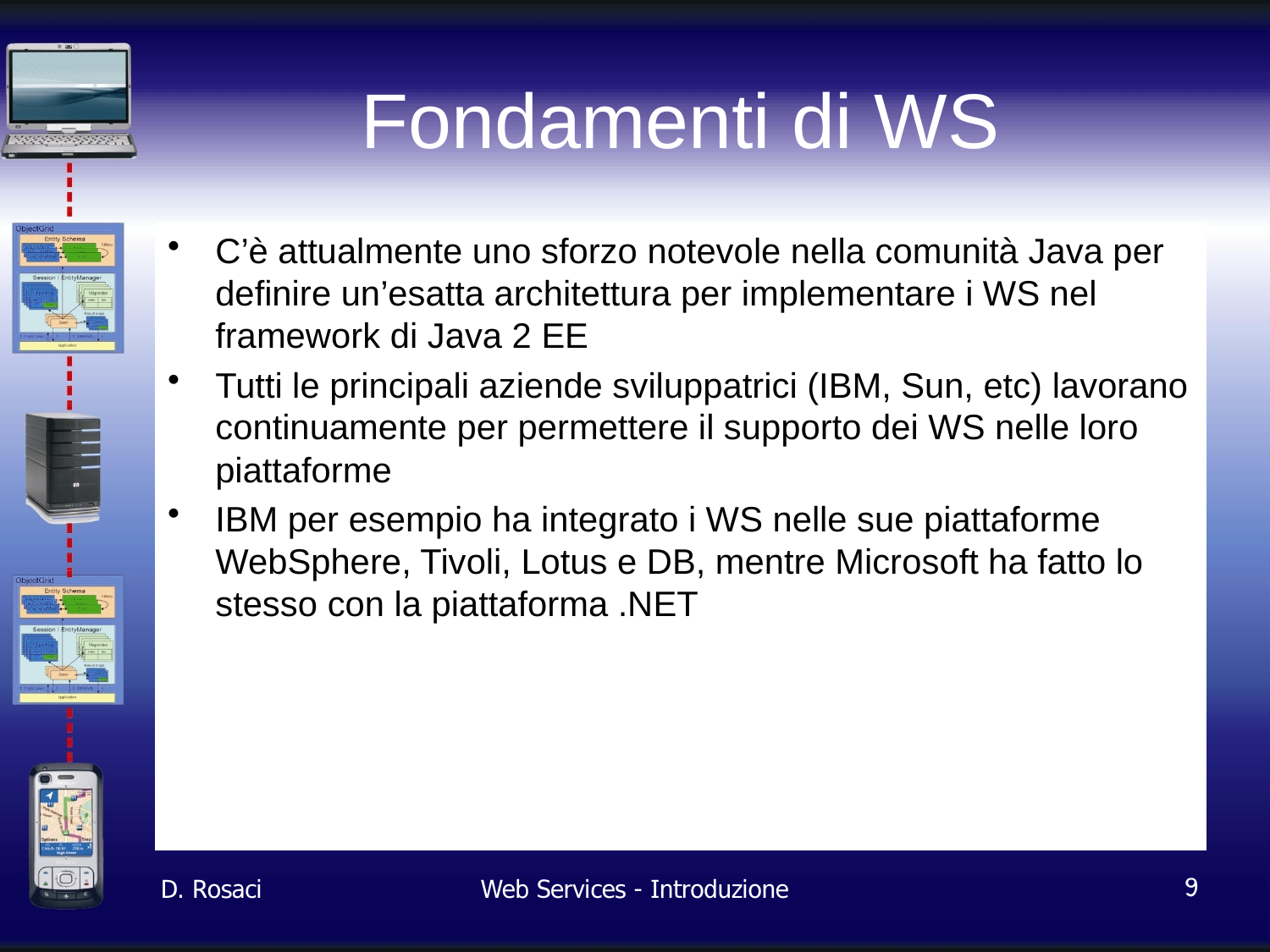

# Fondamenti di WS
C’è attualmente uno sforzo notevole nella comunità Java per definire un’esatta architettura per implementare i WS nel framework di Java 2 EE
Tutti le principali aziende sviluppatrici (IBM, Sun, etc) lavorano continuamente per permettere il supporto dei WS nelle loro piattaforme
IBM per esempio ha integrato i WS nelle sue piattaforme WebSphere, Tivoli, Lotus e DB, mentre Microsoft ha fatto lo stesso con la piattaforma .NET
D. Rosaci
Web Services - Introduzione